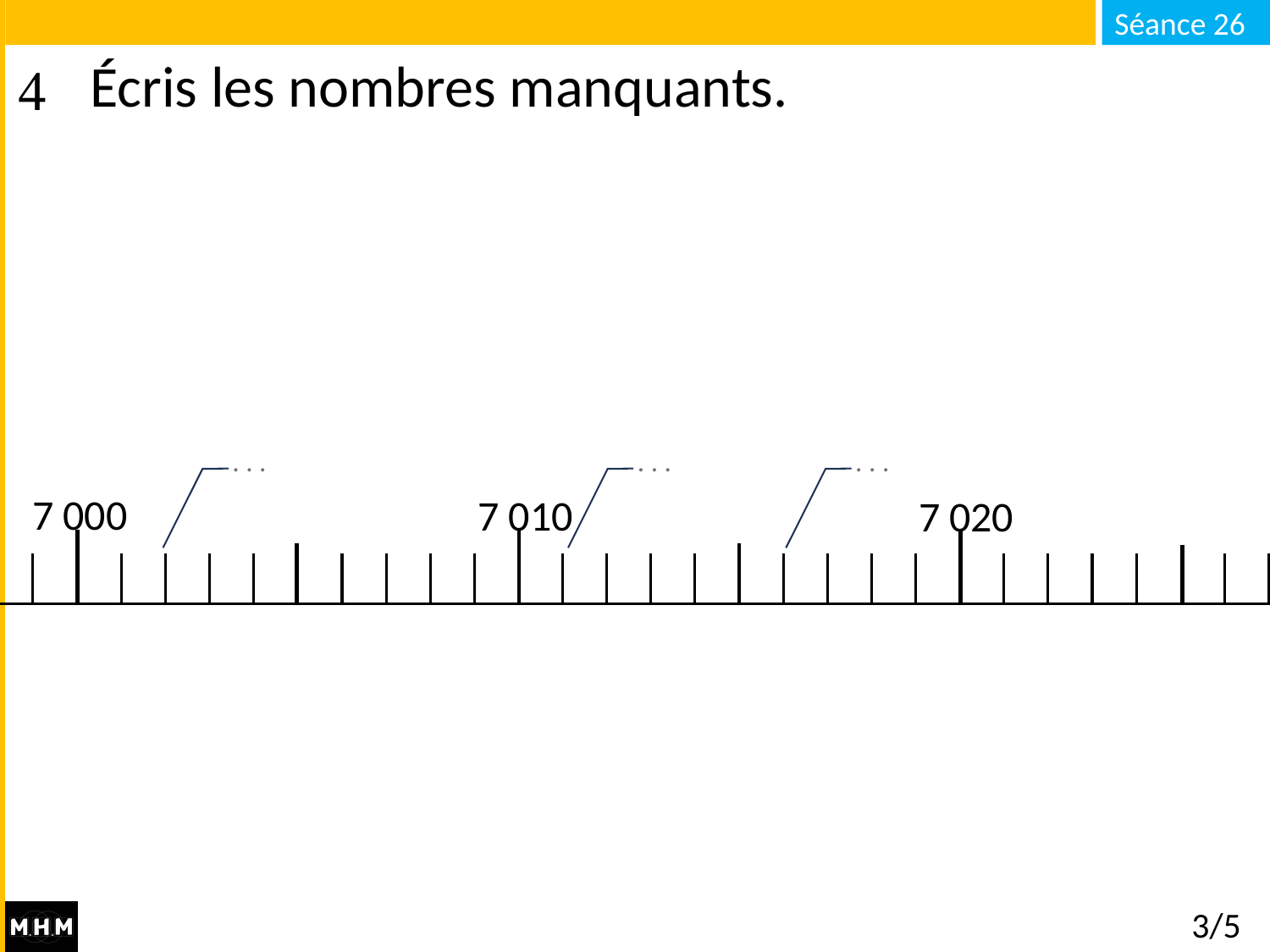

# Écris les nombres manquants.
. . .
. . .
. . .
7 000
7 010
7 020
3/5